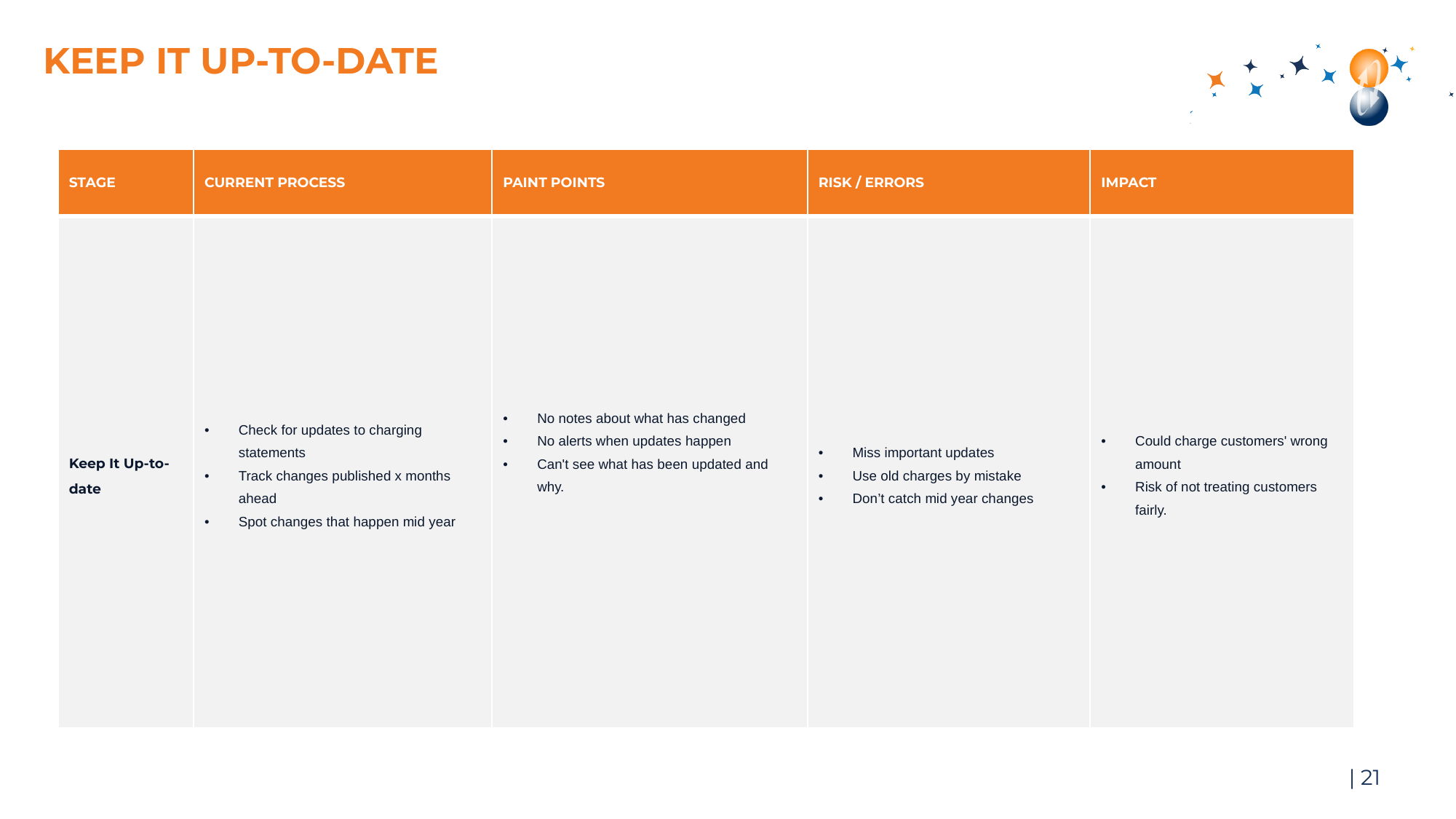

# KEEP IT UP-TO-DATE
| STAGE | CURRENT PROCESS | PAINT POINTS | RISK / ERRORS | IMPACT |
| --- | --- | --- | --- | --- |
| Keep It Up-to-date | Check for updates to charging statements Track changes published x months ahead Spot changes that happen mid year | No notes about what has changed No alerts when updates happen Can't see what has been updated and why. | Miss important updates Use old charges by mistake Don’t catch mid year changes | Could charge customers' wrong amount Risk of not treating customers fairly. |